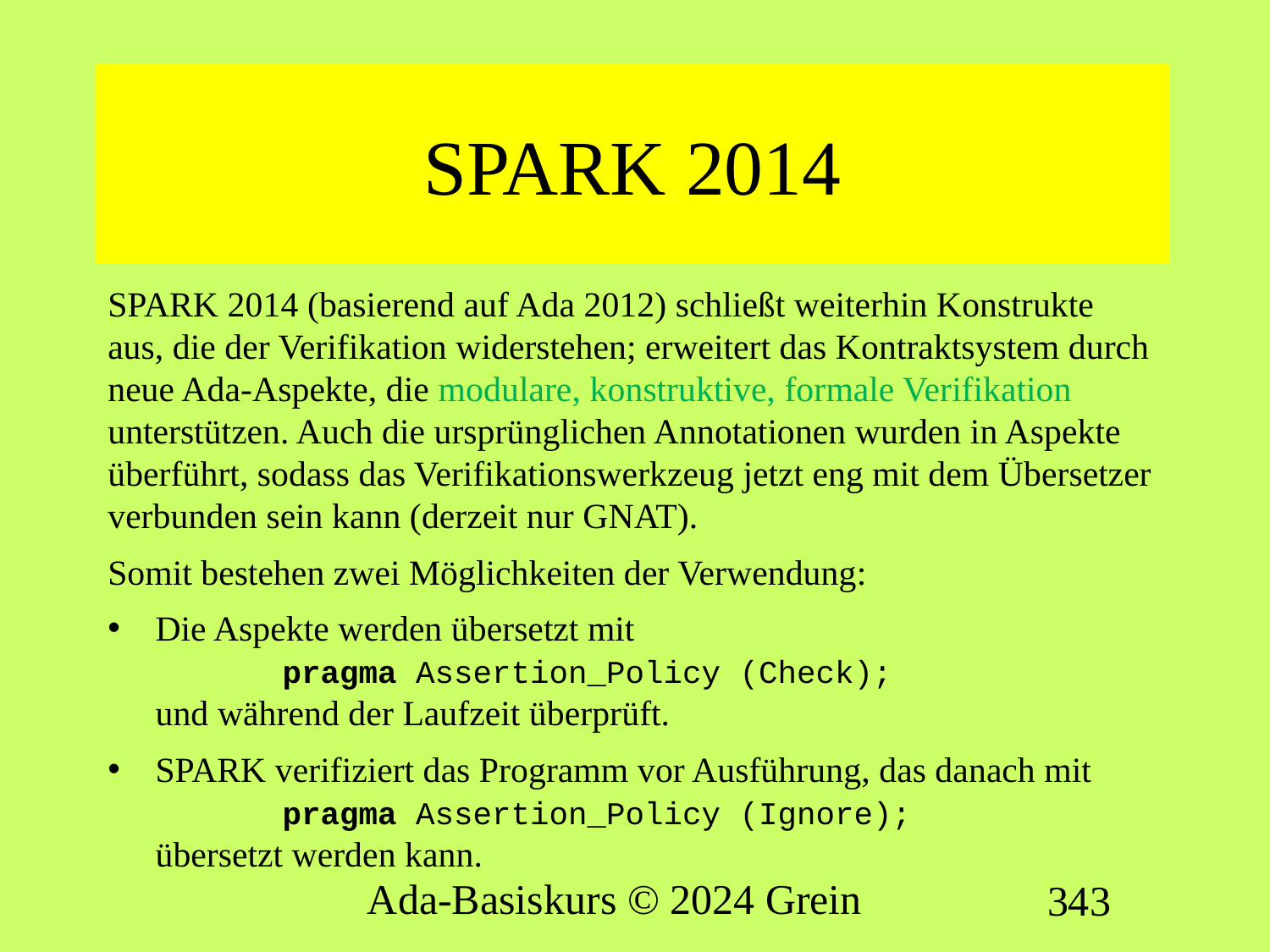

# SPARK 2014
SPARK 2014 (basierend auf Ada 2012) schließt weiterhin Konstrukte aus, die der Verifikation widerstehen; erweitert das Kontraktsystem durch neue Ada-Aspekte, die modulare, konstruktive, formale Verifikation unterstützen. Auch die ursprünglichen Annotationen wurden in Aspekte überführt, sodass das Verifikationswerkzeug jetzt eng mit dem Übersetzer verbunden sein kann (derzeit nur GNAT).
Somit bestehen zwei Möglichkeiten der Verwendung:
Die Aspekte werden übersetzt mit
	pragma Assertion_Policy (Check);
und während der Laufzeit überprüft.
SPARK verifiziert das Programm vor Ausführung, das danach mit
	pragma Assertion_Policy (Ignore);
übersetzt werden kann.
Ada-Basiskurs © 2024 Grein
343